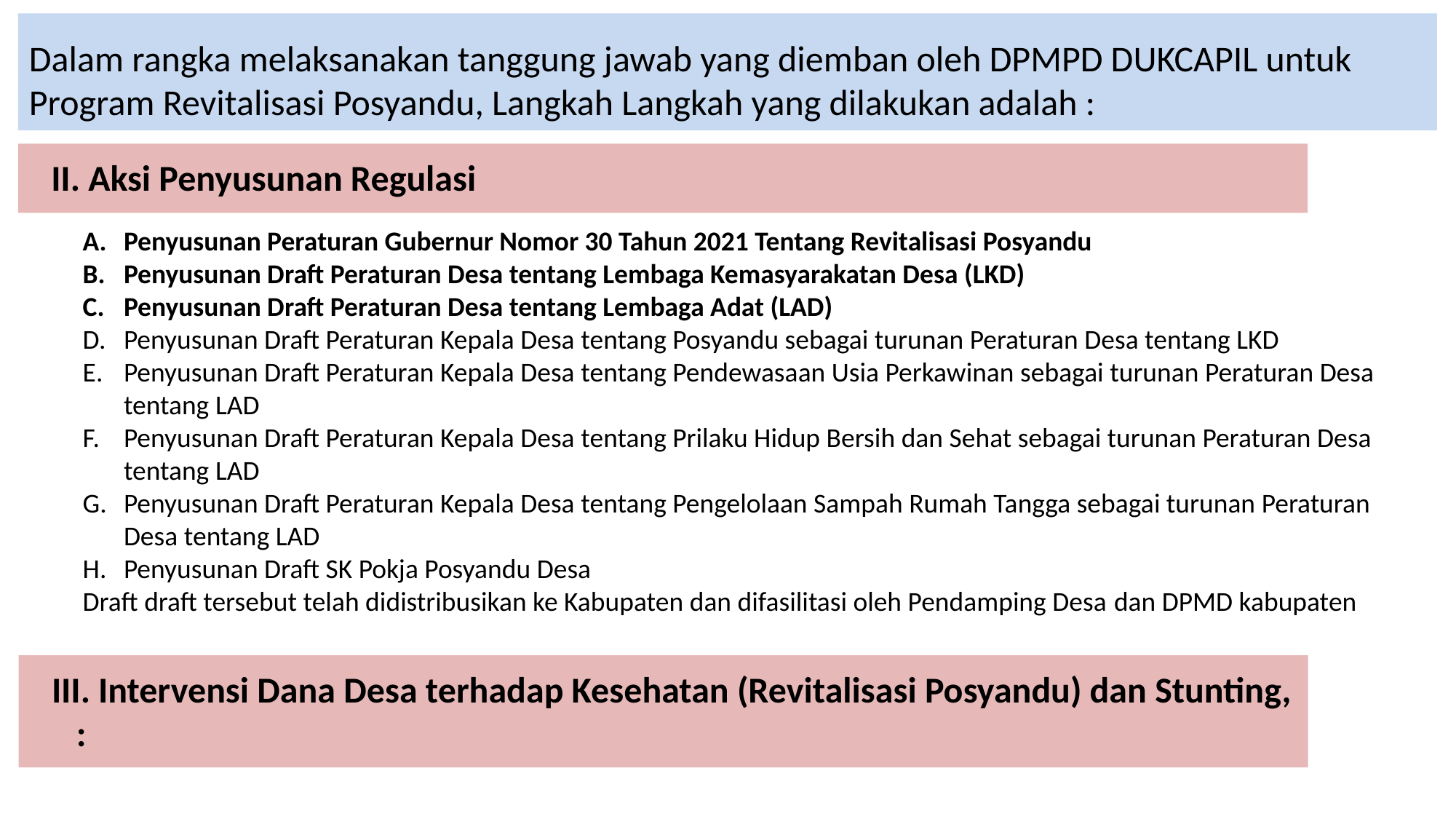

# Dalam rangka melaksanakan tanggung jawab yang diemban oleh DPMPD DUKCAPIL untuk Program Revitalisasi Posyandu, Langkah Langkah yang dilakukan adalah :
II. Aksi Penyusunan Regulasi
Penyusunan Peraturan Gubernur Nomor 30 Tahun 2021 Tentang Revitalisasi Posyandu
Penyusunan Draft Peraturan Desa tentang Lembaga Kemasyarakatan Desa (LKD)
Penyusunan Draft Peraturan Desa tentang Lembaga Adat (LAD)
Penyusunan Draft Peraturan Kepala Desa tentang Posyandu sebagai turunan Peraturan Desa tentang LKD
Penyusunan Draft Peraturan Kepala Desa tentang Pendewasaan Usia Perkawinan sebagai turunan Peraturan Desa tentang LAD
Penyusunan Draft Peraturan Kepala Desa tentang Prilaku Hidup Bersih dan Sehat sebagai turunan Peraturan Desa tentang LAD
Penyusunan Draft Peraturan Kepala Desa tentang Pengelolaan Sampah Rumah Tangga sebagai turunan Peraturan Desa tentang LAD
Penyusunan Draft SK Pokja Posyandu Desa
Draft draft tersebut telah didistribusikan ke Kabupaten dan difasilitasi oleh Pendamping Desa dan DPMD kabupaten

III. Intervensi Dana Desa terhadap Kesehatan (Revitalisasi Posyandu) dan Stunting,
   :